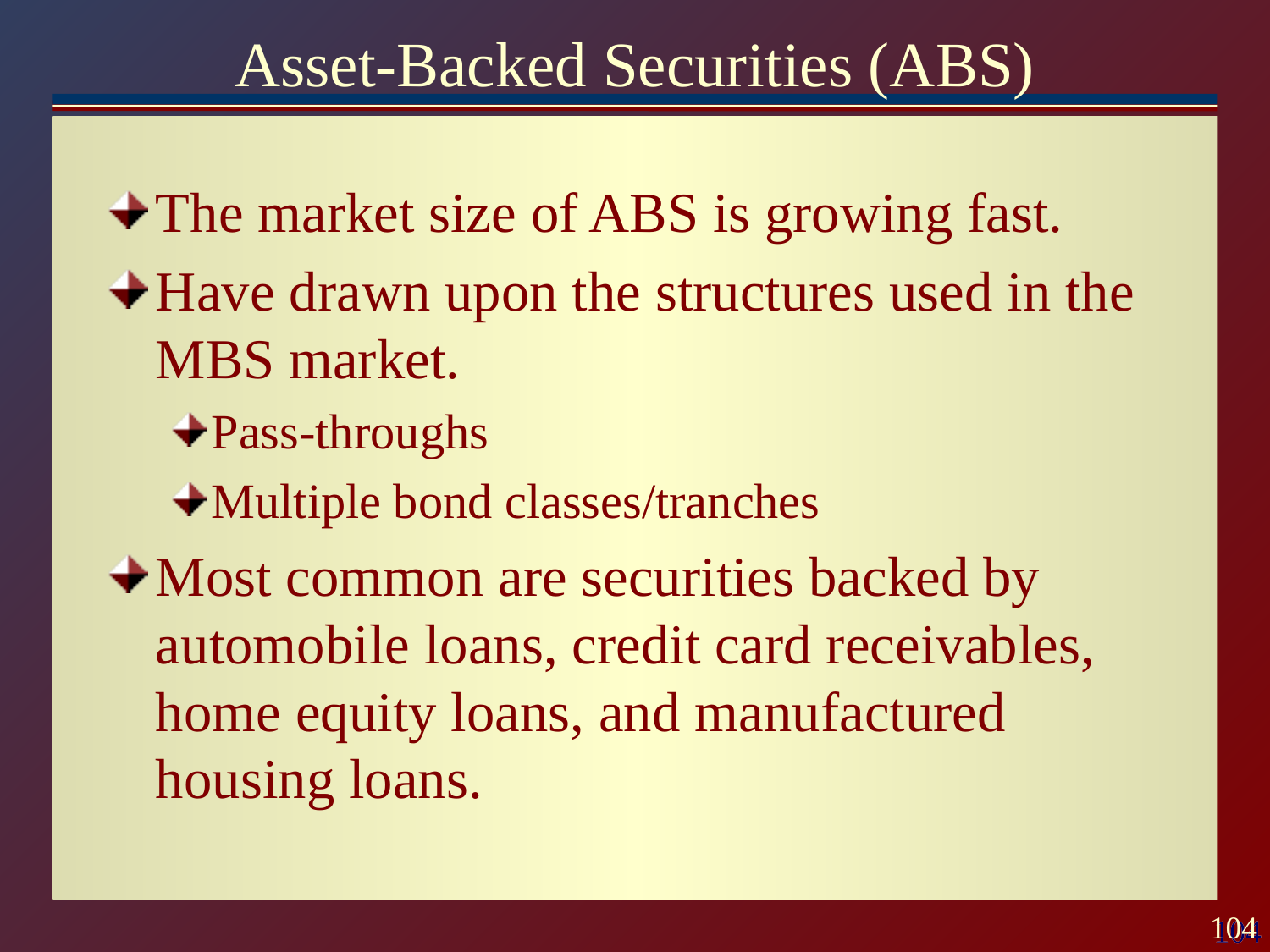

# Asset-Backed Securities (ABS)
The market size of ABS is growing fast.
Have drawn upon the structures used in the MBS market.
Pass-throughs
Multiple bond classes/tranches
Most common are securities backed by automobile loans, credit card receivables, home equity loans, and manufactured housing loans.